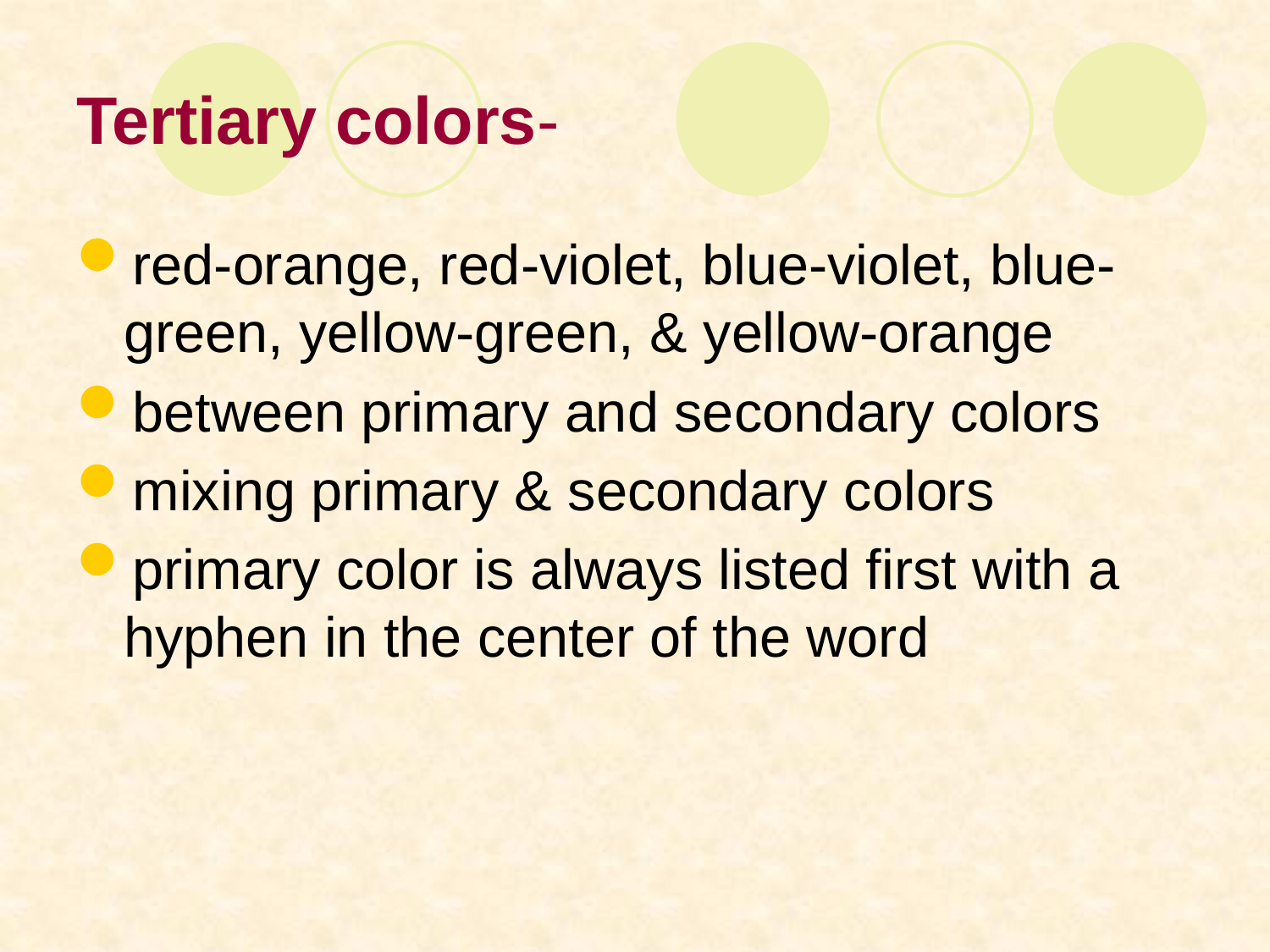

# Tertiary colors-
red-orange, red-violet, blue-violet, blue-green, yellow-green, & yellow-orange
between primary and secondary colors
mixing primary & secondary colors
primary color is always listed first with a hyphen in the center of the word